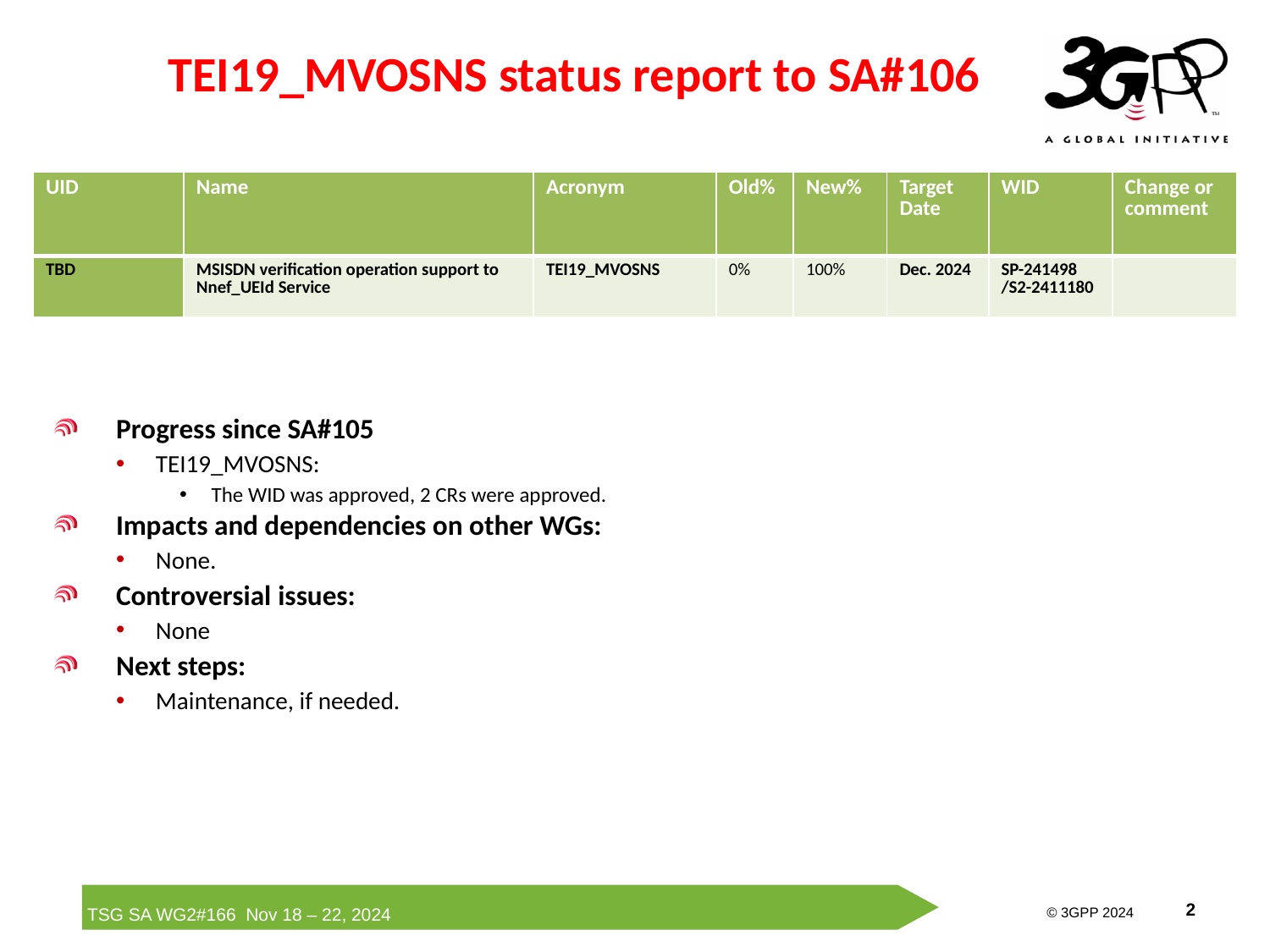

TEI19_MVOSNS status report to SA#106
| UID | Name | Acronym | Old% | New% | Target Date | WID | Change or comment |
| --- | --- | --- | --- | --- | --- | --- | --- |
| TBD | MSISDN verification operation support to Nnef\_UEId Service | TEI19\_MVOSNS | 0% | 100% | Dec. 2024 | SP-241498 /S2-2411180 |  |
Progress since SA#105
TEI19_MVOSNS:
The WID was approved, 2 CRs were approved.
Impacts and dependencies on other WGs:
None.
Controversial issues:
None
Next steps:
Maintenance, if needed.